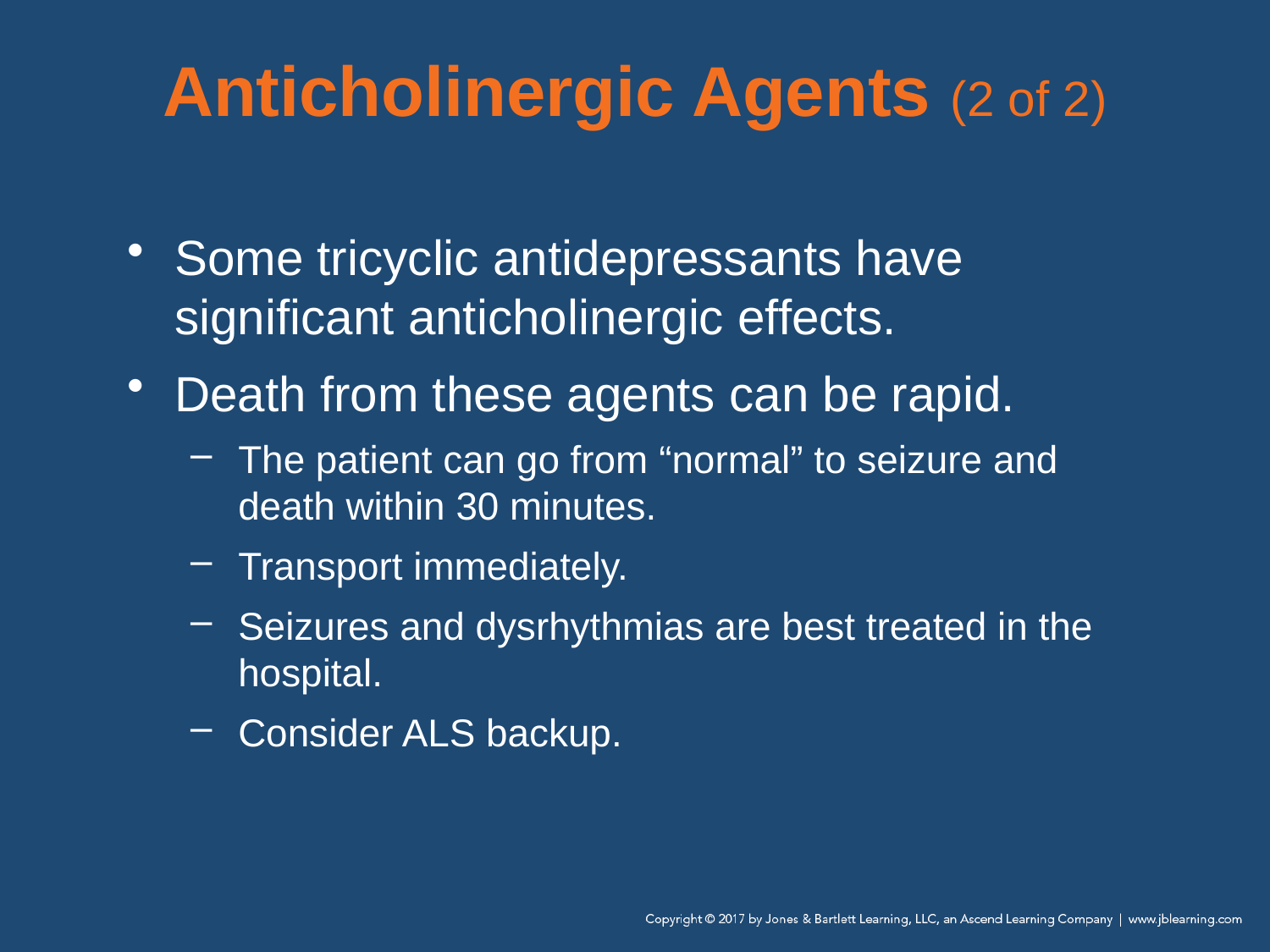

# Anticholinergic Agents (2 of 2)
Some tricyclic antidepressants have significant anticholinergic effects.
Death from these agents can be rapid.
The patient can go from “normal” to seizure and death within 30 minutes.
Transport immediately.
Seizures and dysrhythmias are best treated in the hospital.
Consider ALS backup.